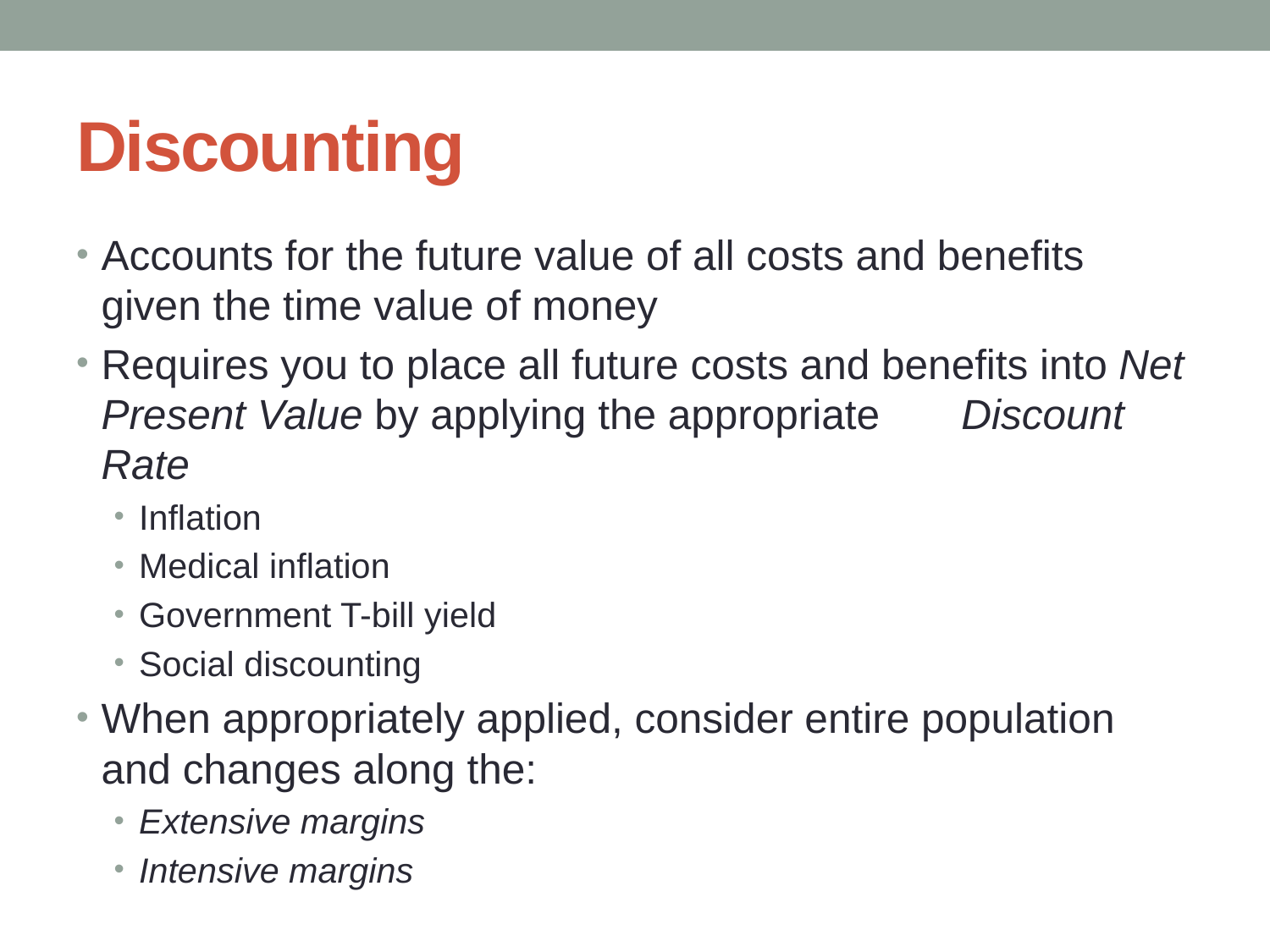

# Discounting
Accounts for the future value of all costs and benefits given the time value of money
Requires you to place all future costs and benefits into Net Present Value by applying the appropriate       Discount Rate
Inflation
Medical inflation
Government T-bill yield
Social discounting
When appropriately applied, consider entire population and changes along the:
Extensive margins
Intensive margins